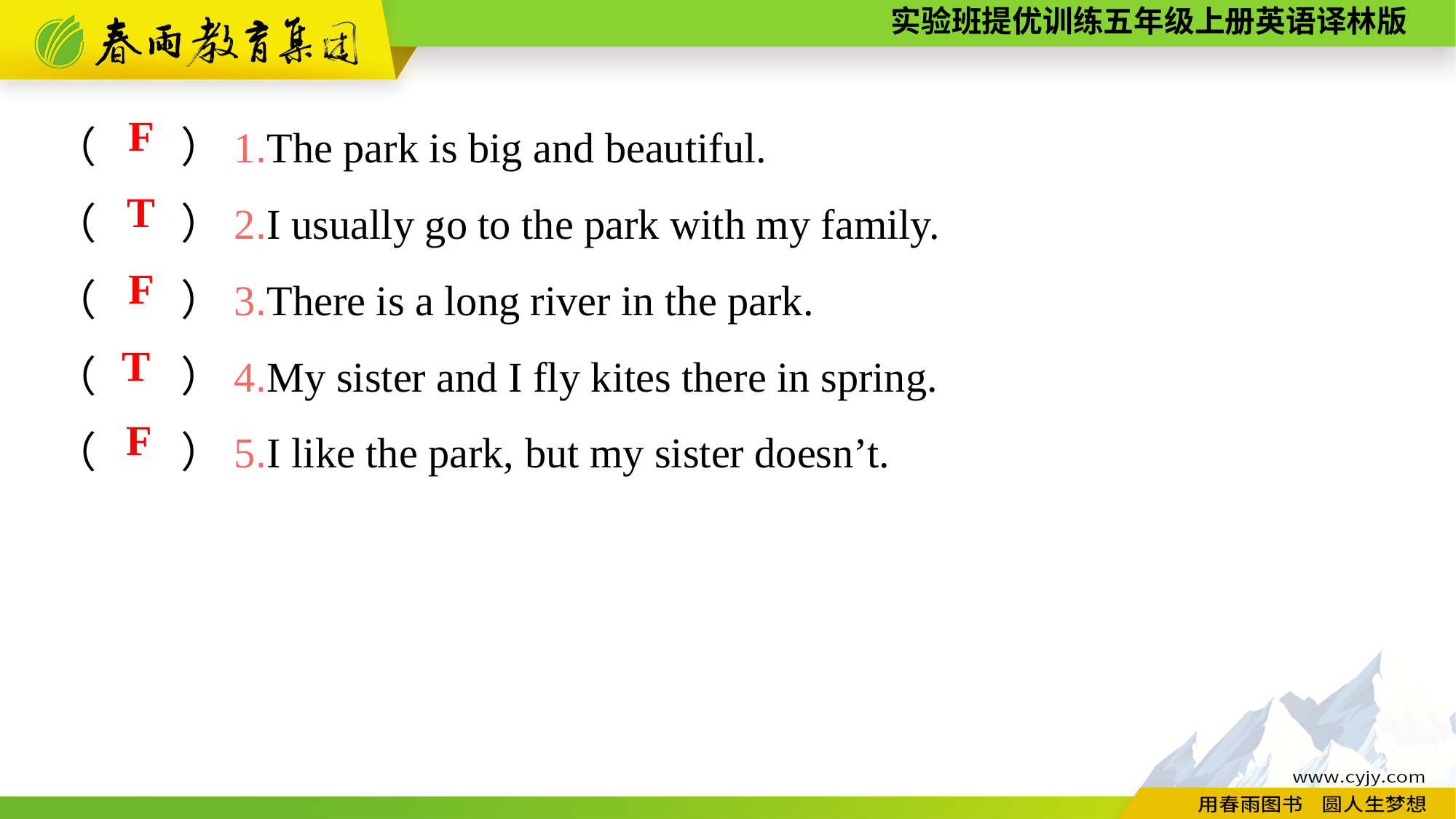

（　　）1.The park is big and beautiful.
（　　）2.I usually go to the park with my family.
（　　）3.There is a long river in the park.
（　　）4.My sister and I fly kites there in spring.
（　　）5.I like the park, but my sister doesn’t.
F
T
F
T
F